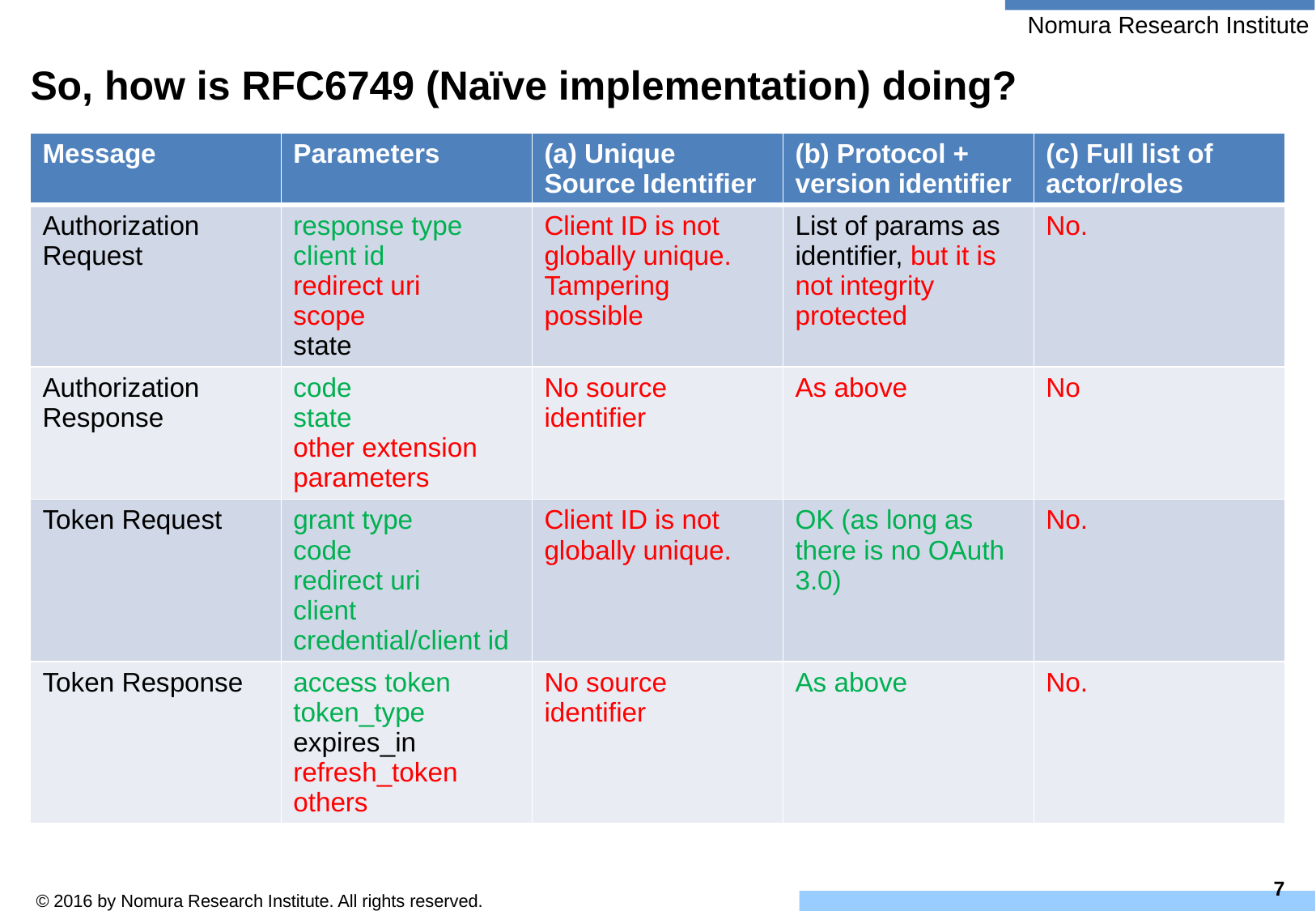

# So, how is RFC6749 (Naïve implementation) doing?
| Message | Parameters | (a) Unique Source Identifier | (b) Protocol + version identifier | (c) Full list of actor/roles |
| --- | --- | --- | --- | --- |
| Authorization Request | response type client id redirect uri scope state | Client ID is not globally unique. Tampering possible | List of params as identifier, but it is not integrity protected | No. |
| Authorization Response | code state other extension parameters | No source identifier | As above | No |
| Token Request | grant type code redirect uri client credential/client id | Client ID is not globally unique. | OK (as long as there is no OAuth 3.0) | No. |
| Token Response | access token token\_type expires\_in refresh\_token others | No source identifier | As above | No. |
7